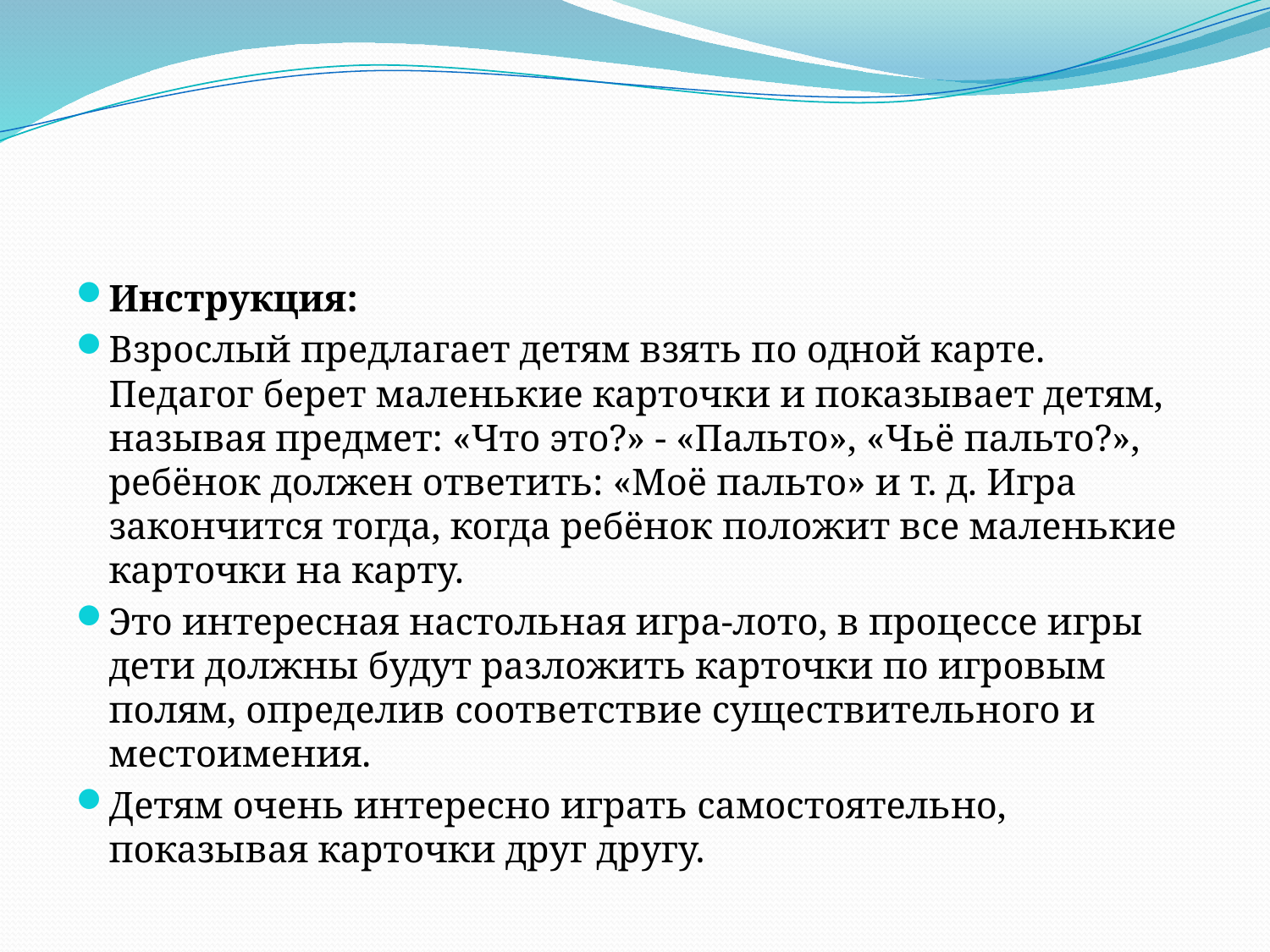

#
Инструкция:
Взрослый предлагает детям взять по одной карте. Педагог берет маленькие карточки и показывает детям, называя предмет: «Что это?» - «Пальто», «Чьё пальто?», ребёнок должен ответить: «Моё пальто» и т. д. Игра закончится тогда, когда ребёнок положит все маленькие карточки на карту.
Это интересная настольная игра-лото, в процессе игры дети должны будут разложить карточки по игровым полям, определив соответствие существительного и местоимения.
Детям очень интересно играть самостоятельно, показывая карточки друг другу.